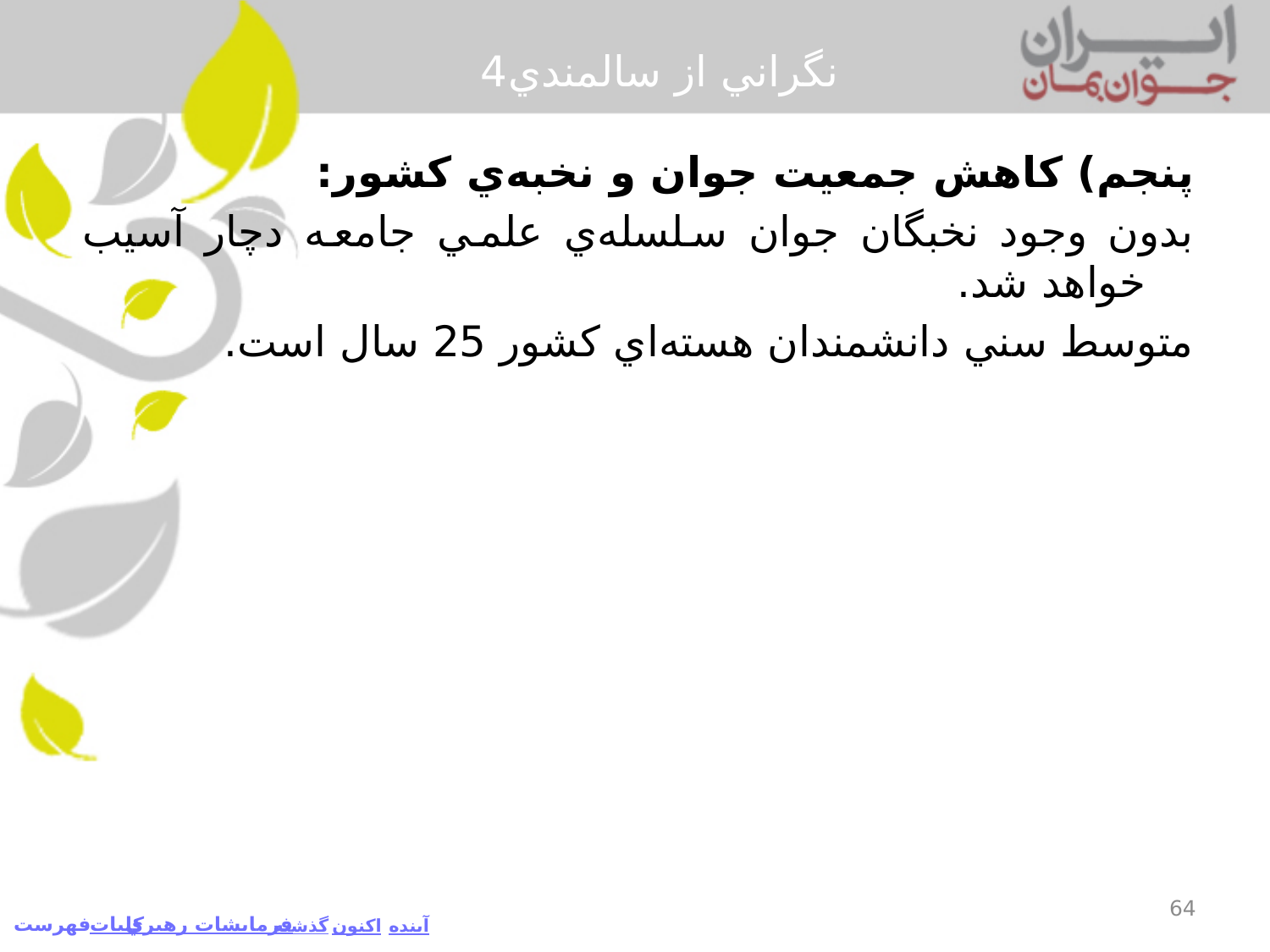

# نگراني از سالمندي4
پنجم) كاهش جمعيت جوان و نخبه‌ي كشور:
	بدون وجود نخبگان جوان سلسله‌ي علمي جامعه دچار آسيب خواهد شد.
	متوسط سني دانشمندان هسته‌اي كشور 25 سال است.
64